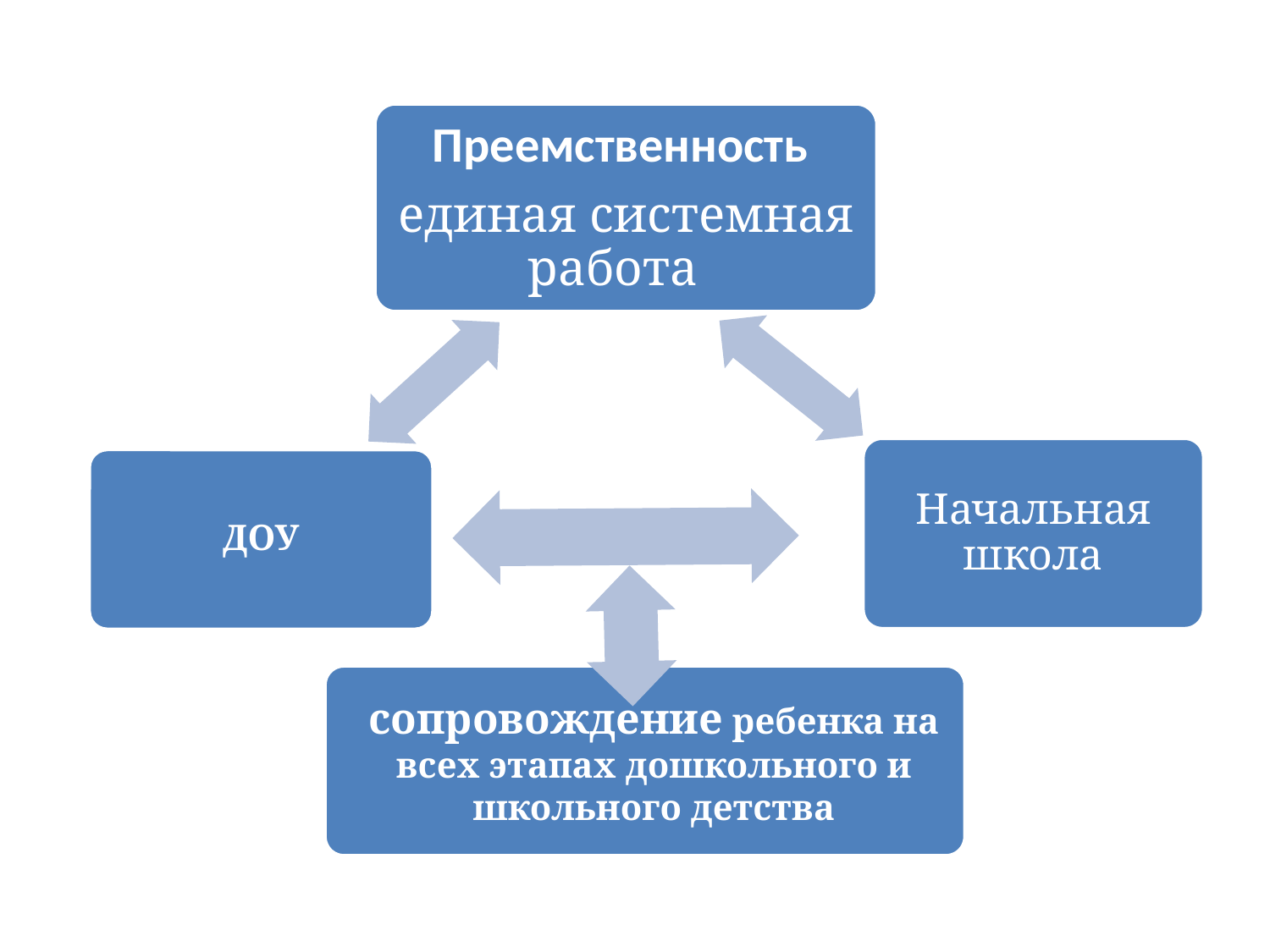

Преемственность
единая системная работа

Начальная школа

ДОУ

сопровождение ребенка на всех этапах дошкольного и школьного детства